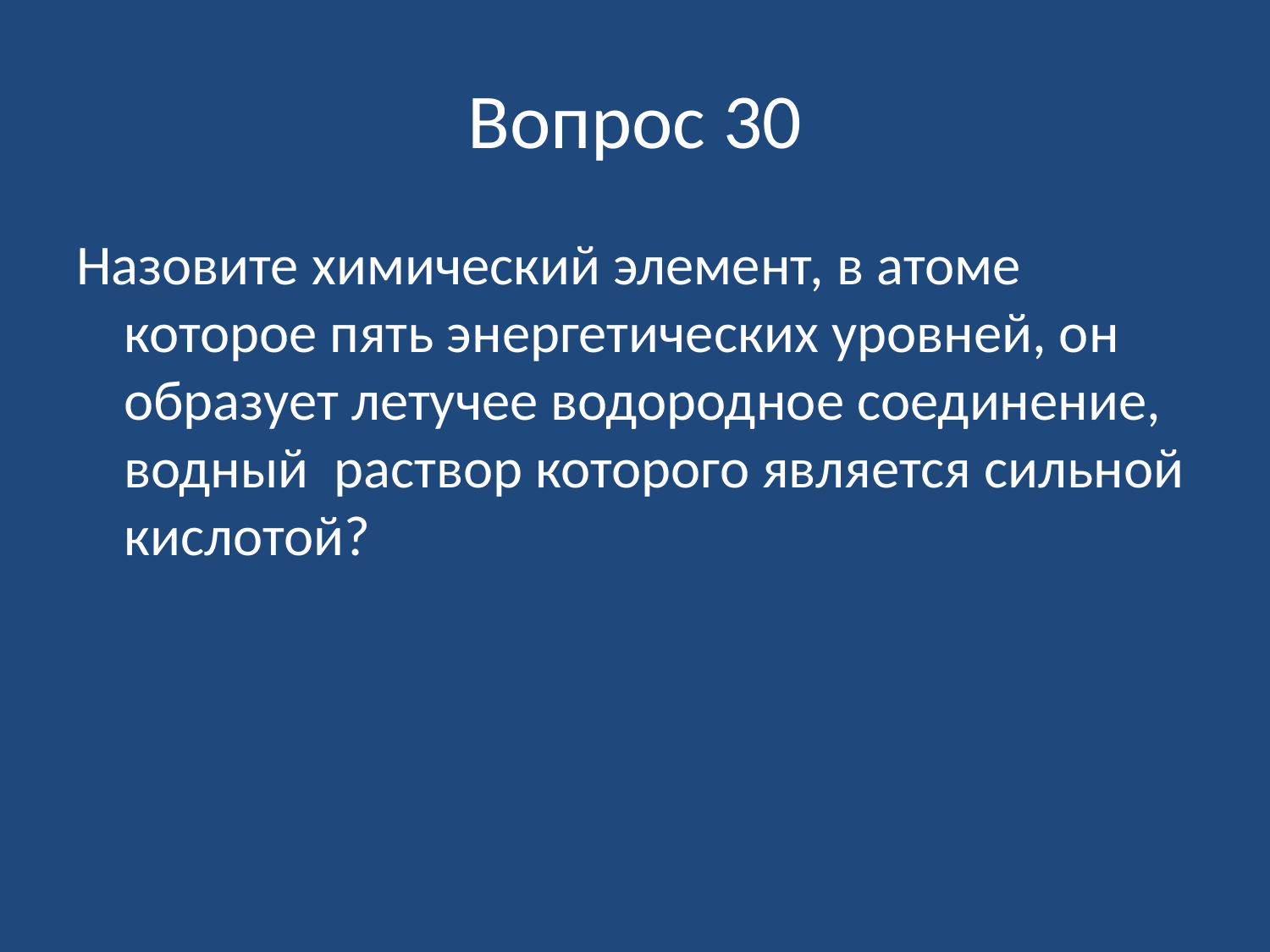

# Вопрос 30
Назовите химический элемент, в атоме которое пять энергетических уровней, он образует летучее водородное соединение, водный  раствор которого является сильной кислотой?